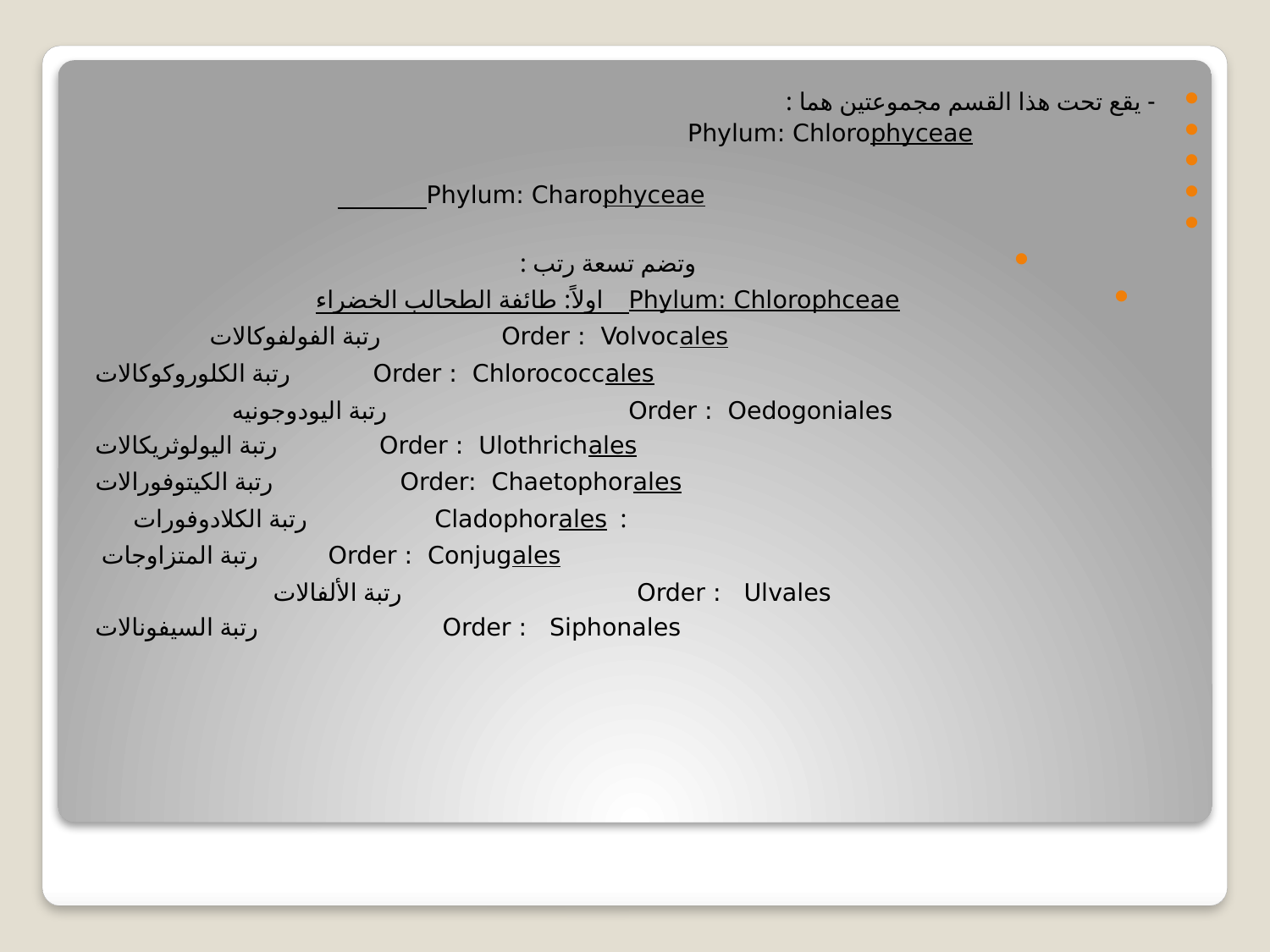

- يقع تحت هذا القسم مجموعتين هما :
 					                   Phylum: Chlorophyceae

	                                                                       Phylum: Charophyceae

وتضم تسعة رتب :
Phylum: Chlorophceae    اولاً: طائفة الطحالب الخضراء
                   Order :  Volvocales                   رتبة الفولفوكالات
      Order :  Chlorococcales             رتبة الكلوروكوكالات
       	                                 Order :  Oedogoniales                                      رتبة اليودوجونيه        			        Order :  Ulothrichales                رتبة اليولوثريكالات
                          Order:  Chaetophorales                    رتبة الكيتوفورالات
:  Cladophorales                    رتبة الكلادوفورات
                                                        Order :  Conjugales           رتبة المتزاوجات
                                                      Order :   Ulvales                                     رتبة الألفالات                    	        	               		  Order :   Siphonales                             رتبة السيفونالات